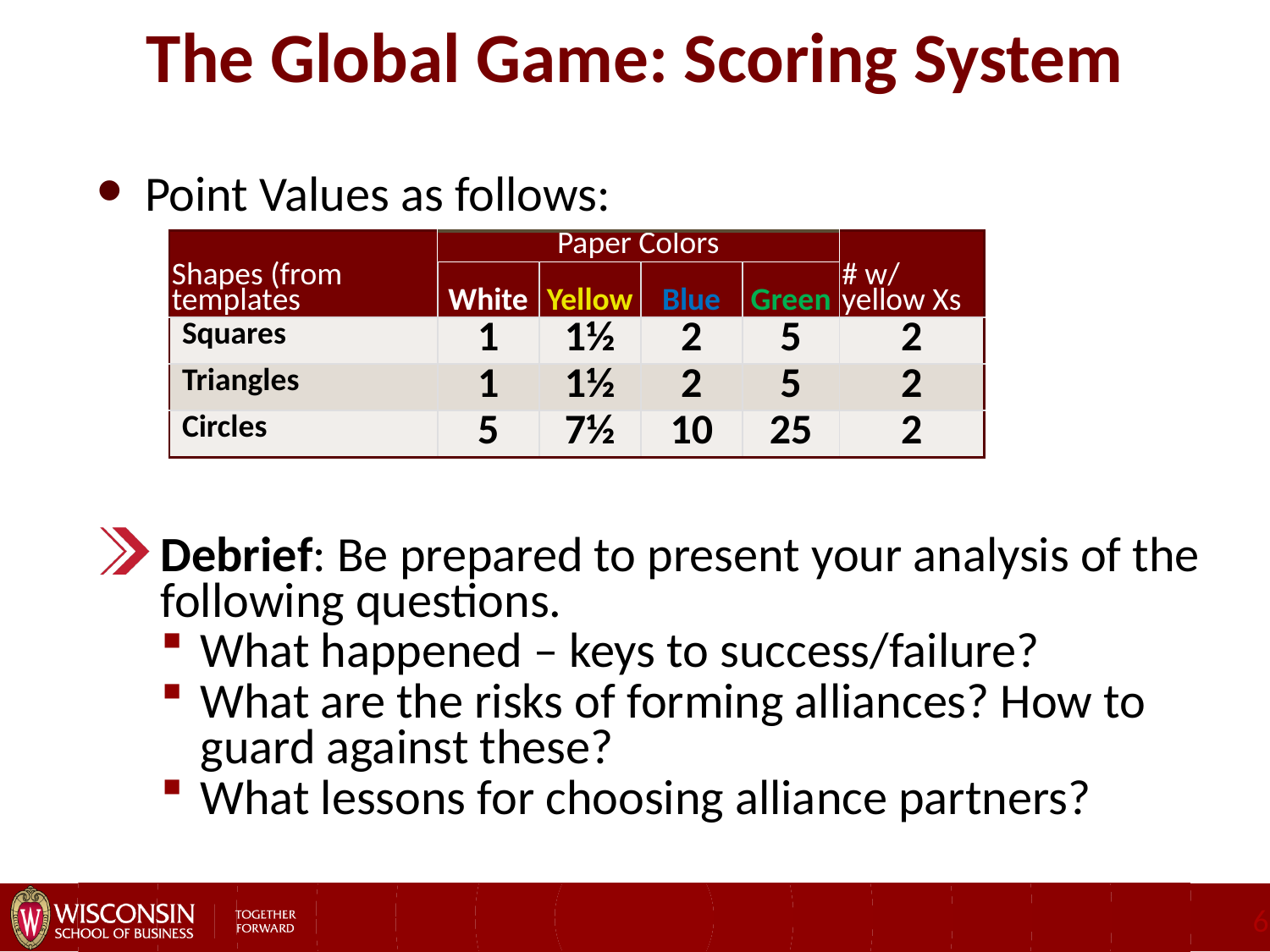

# The Global Game: Scoring System
Point Values as follows:
| Shapes (from templates | Paper Colors |  |  |  | # w/ yellow Xs |
| --- | --- | --- | --- | --- | --- |
|  | White | Yellow | Blue | Green |  |
| Squares | 1 | 1½ | 2 | 5 | 2 |
| Triangles | 1 | 1½ | 2 | 5 | 2 |
| Circles | 5 | 7½ | 10 | 25 | 2 |
Debrief: Be prepared to present your analysis of the following questions.
What happened – keys to success/failure?
What are the risks of forming alliances? How to guard against these?
What lessons for choosing alliance partners?